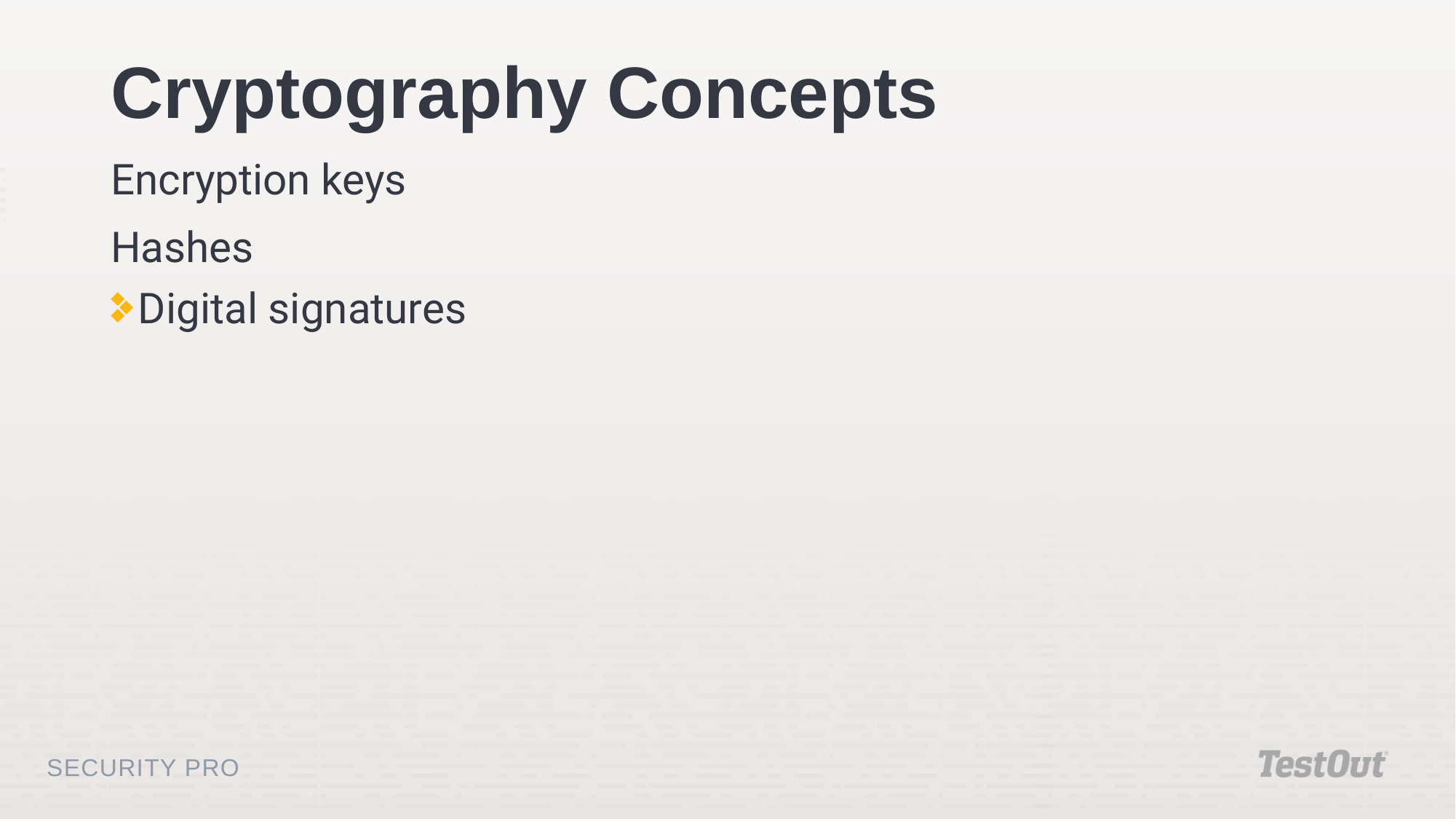

# Cryptography Concepts
Encryption keys
Hashes
Digital signatures
Security Pro